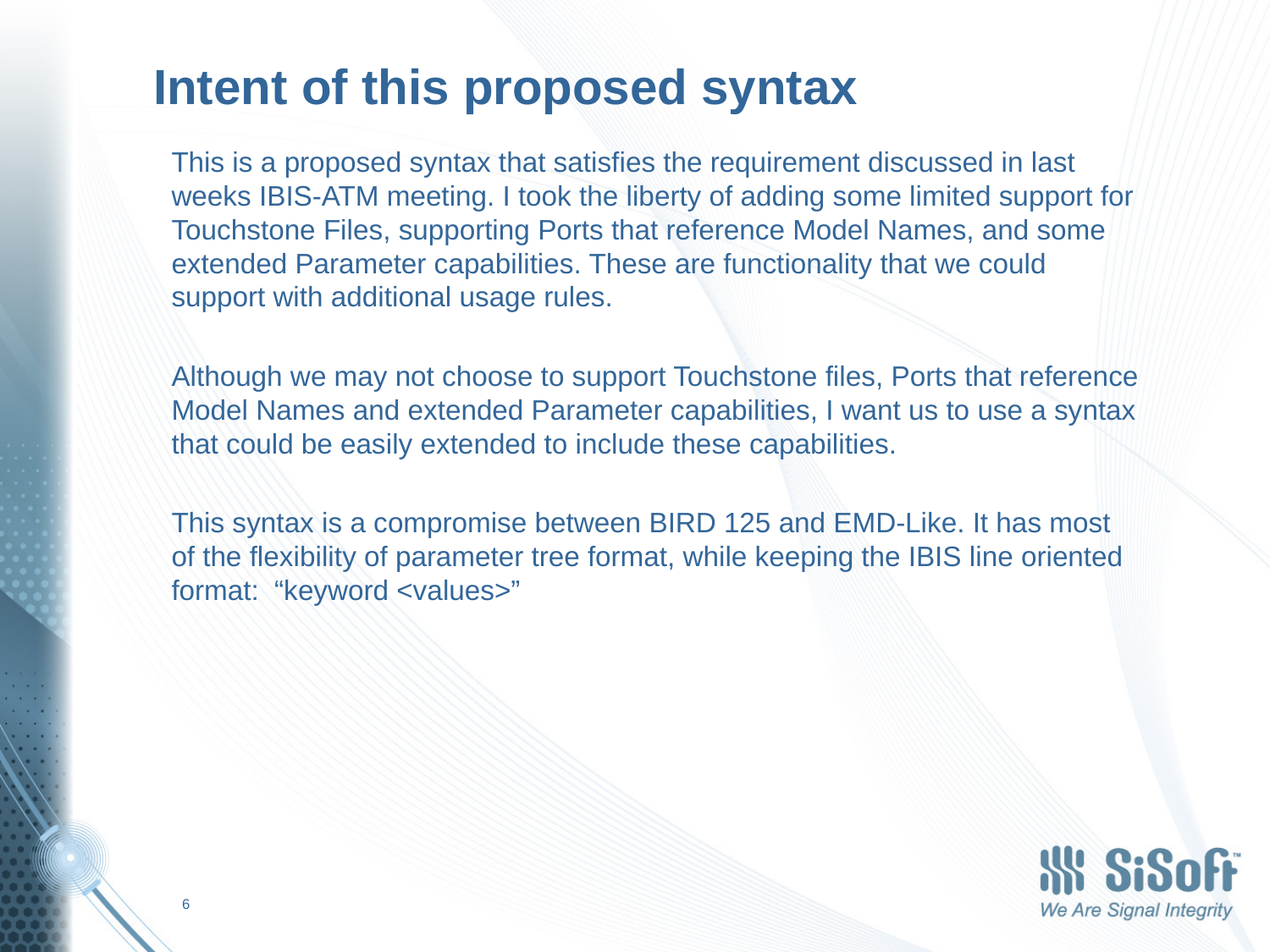

# Intent of this proposed syntax
This is a proposed syntax that satisfies the requirement discussed in last weeks IBIS-ATM meeting. I took the liberty of adding some limited support for Touchstone Files, supporting Ports that reference Model Names, and some extended Parameter capabilities. These are functionality that we could support with additional usage rules.

Although we may not choose to support Touchstone files, Ports that reference Model Names and extended Parameter capabilities, I want us to use a syntax that could be easily extended to include these capabilities.

This syntax is a compromise between BIRD 125 and EMD-Like. It has most of the flexibility of parameter tree format, while keeping the IBIS line oriented format:  “keyword <values>”

6